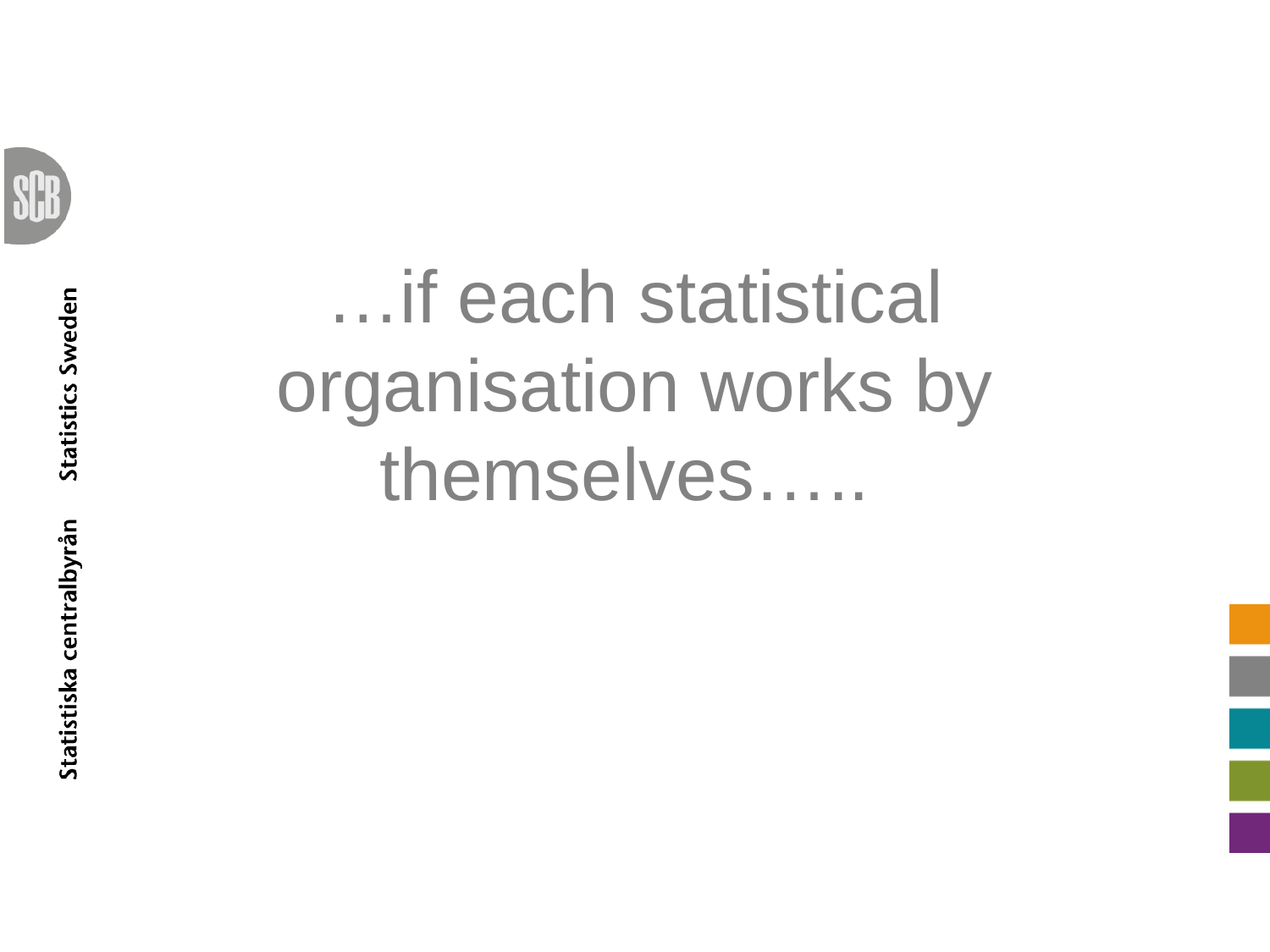

# …if each statistical organisation works by themselves…..